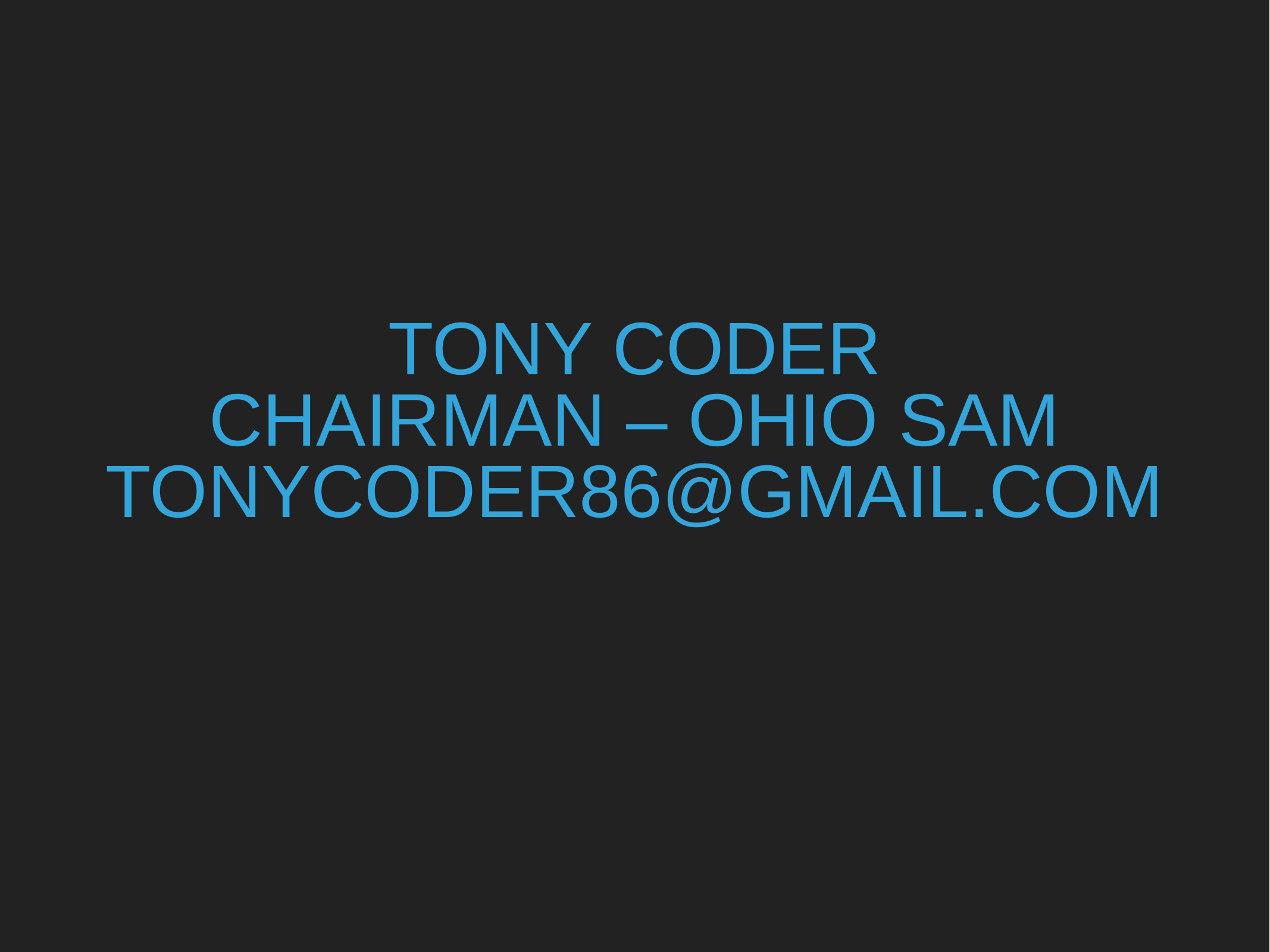

# Tony Coder Chairman – Ohio SAM tonycoder86@gmail.com